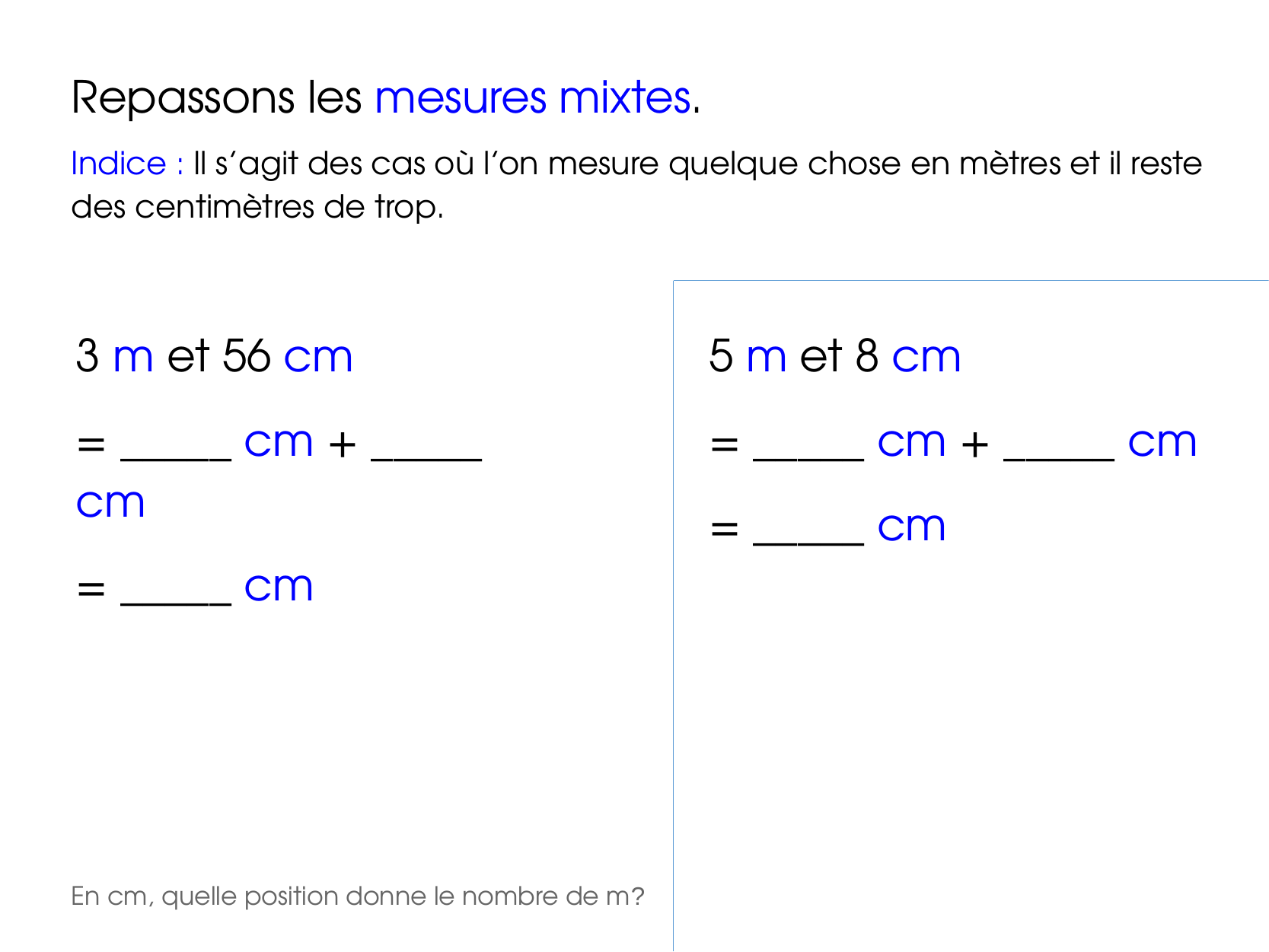

Repassons les mesures mixtes.
Indice : Il s’agit des cas où l’on mesure quelque chose en mètres et il reste des centimètres de trop.
5 m et 8 cm
= _____ cm + _____ cm
= _____ cm
3 m et 56 cm
= _____ cm + _____ cm
= _____ cm
En cm, quelle position donne le nombre de m?